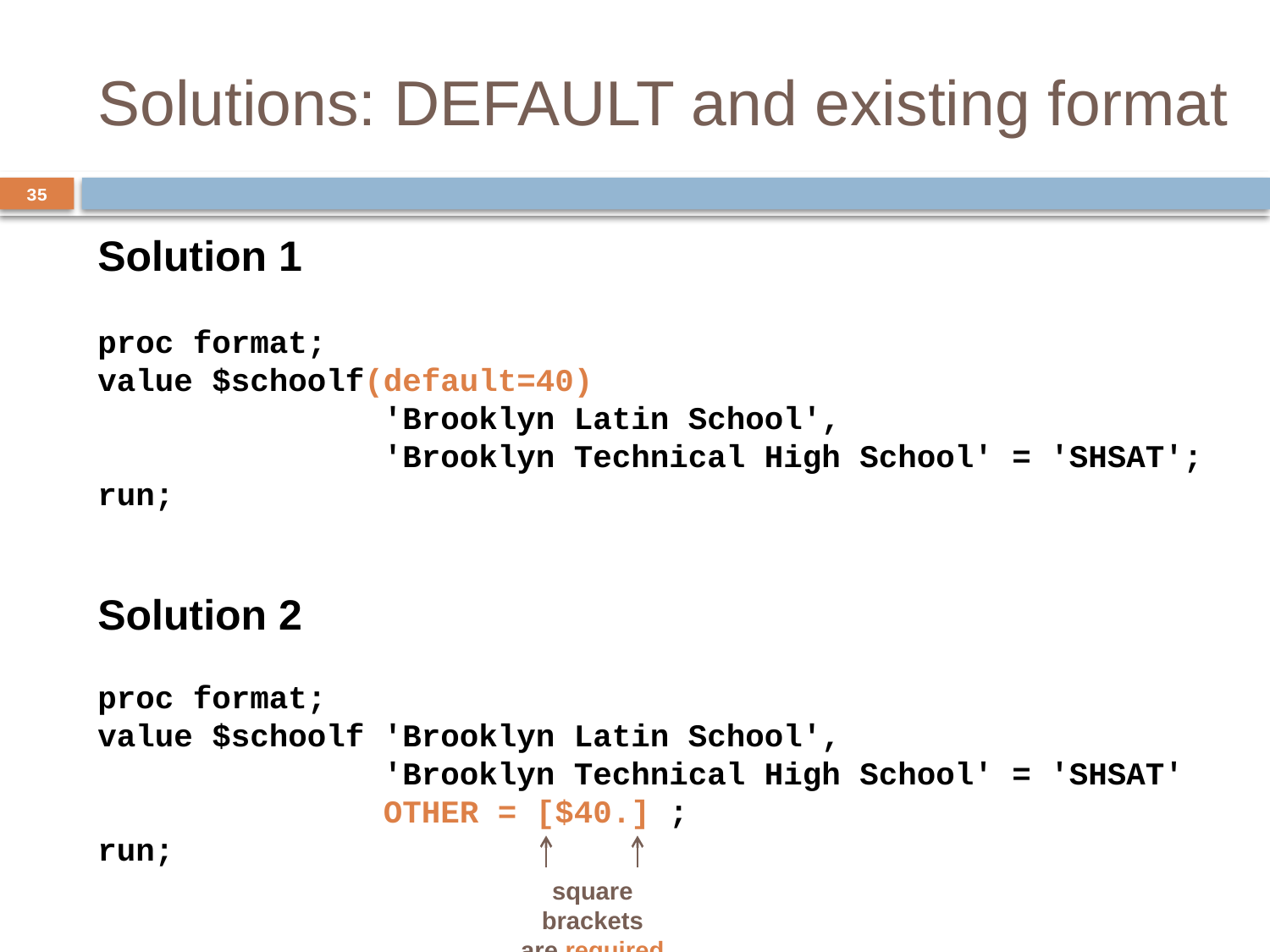

# Solutions: DEFAULT and existing format
35
Solution 1

proc format;
value $schoolf(default=40)
               'Brooklyn Latin School',
               'Brooklyn Technical High School' = 'SHSAT';
run;

Solution 2

proc format;
value $schoolf 'Brooklyn Latin School',
               'Brooklyn Technical High School' = 'SHSAT'
               OTHER = [$40.] ;
run;

square brackets
are required